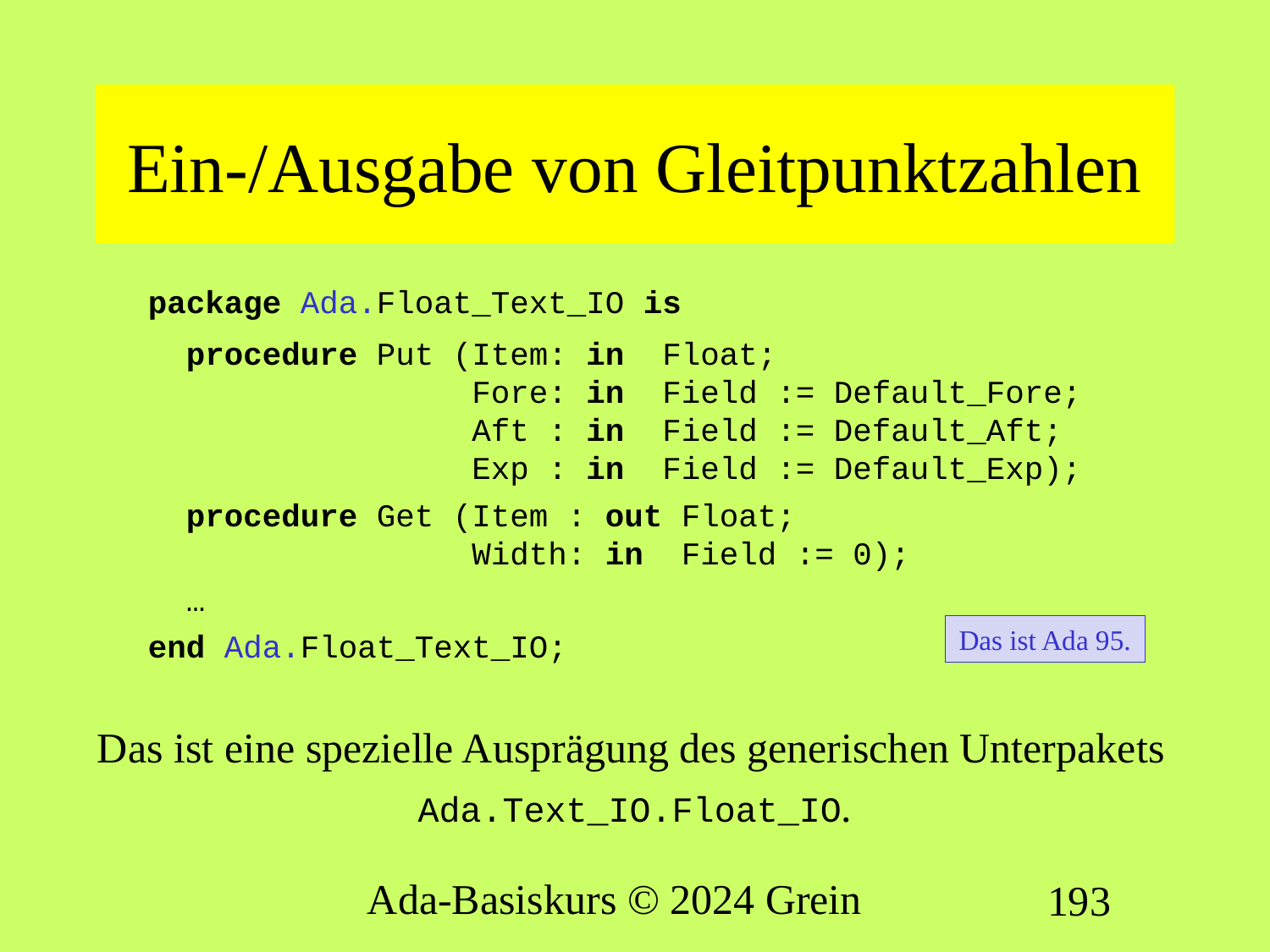

# Ein-/Ausgabe von Gleitpunktzahlen
package Ada.Float_Text_IO is
  procedure Put (Item: in  Float;
                 Fore: in  Field := Default_Fore;
                 Aft : in  Field := Default_Aft;
                 Exp : in  Field := Default_Exp);
  procedure Get (Item : out Float;
                 Width: in  Field := 0);
  …
end Ada.Float_Text_IO;

Das ist eine spezielle Ausprägung des generischen Unterpakets
Ada.Text_IO.Float_IO.
Das ist Ada 95.
Ada-Basiskurs © 2024 Grein
193